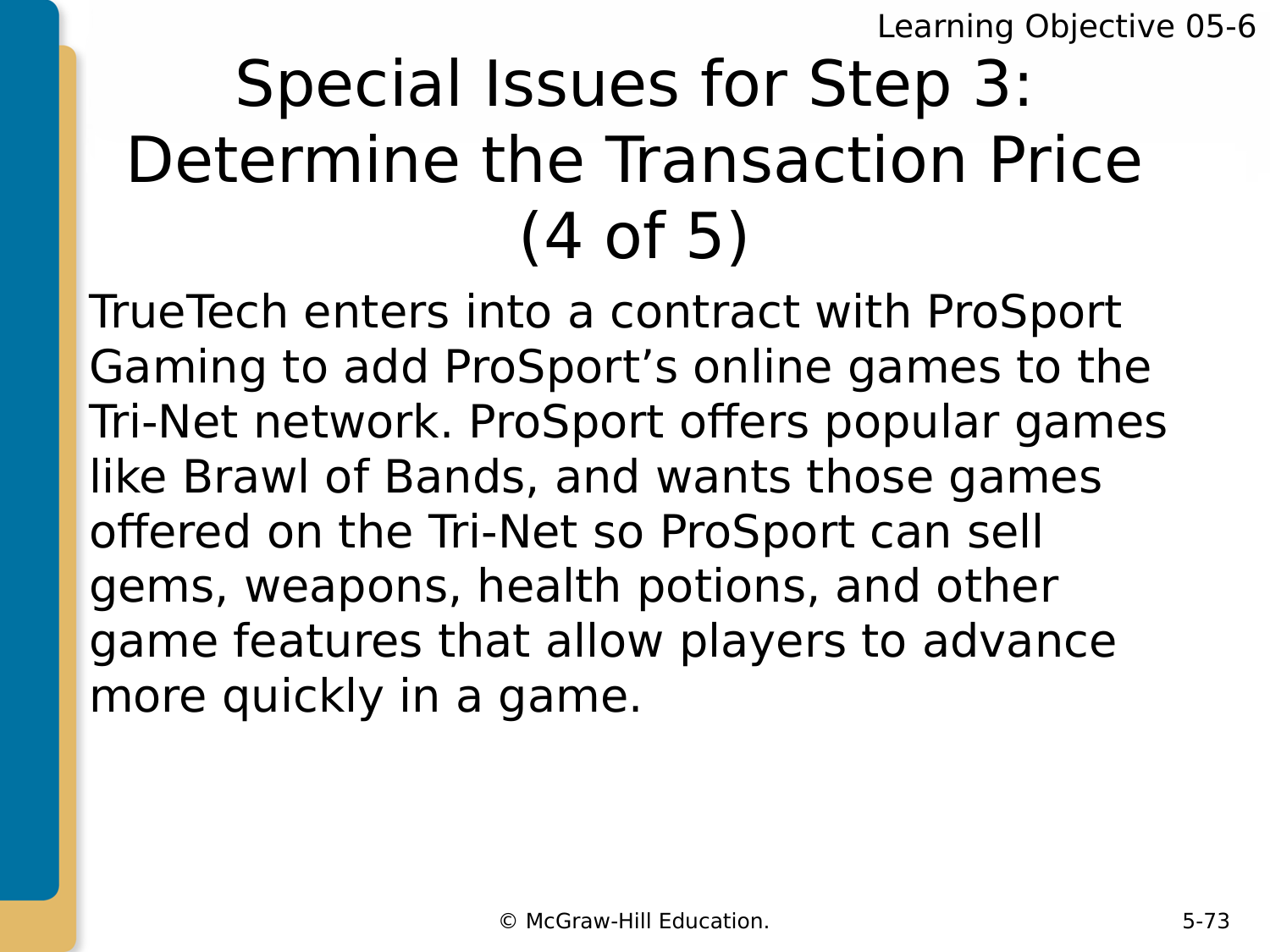

Learning Objective 05-6
# Special Issues for Step 3: Determine the Transaction Price (4 of 5)
TrueTech enters into a contract with ProSport Gaming to add ProSport’s online games to the Tri-Net network. ProSport offers popular games like Brawl of Bands, and wants those games offered on the Tri-Net so ProSport can sell gems, weapons, health potions, and other game features that allow players to advance more quickly in a game.